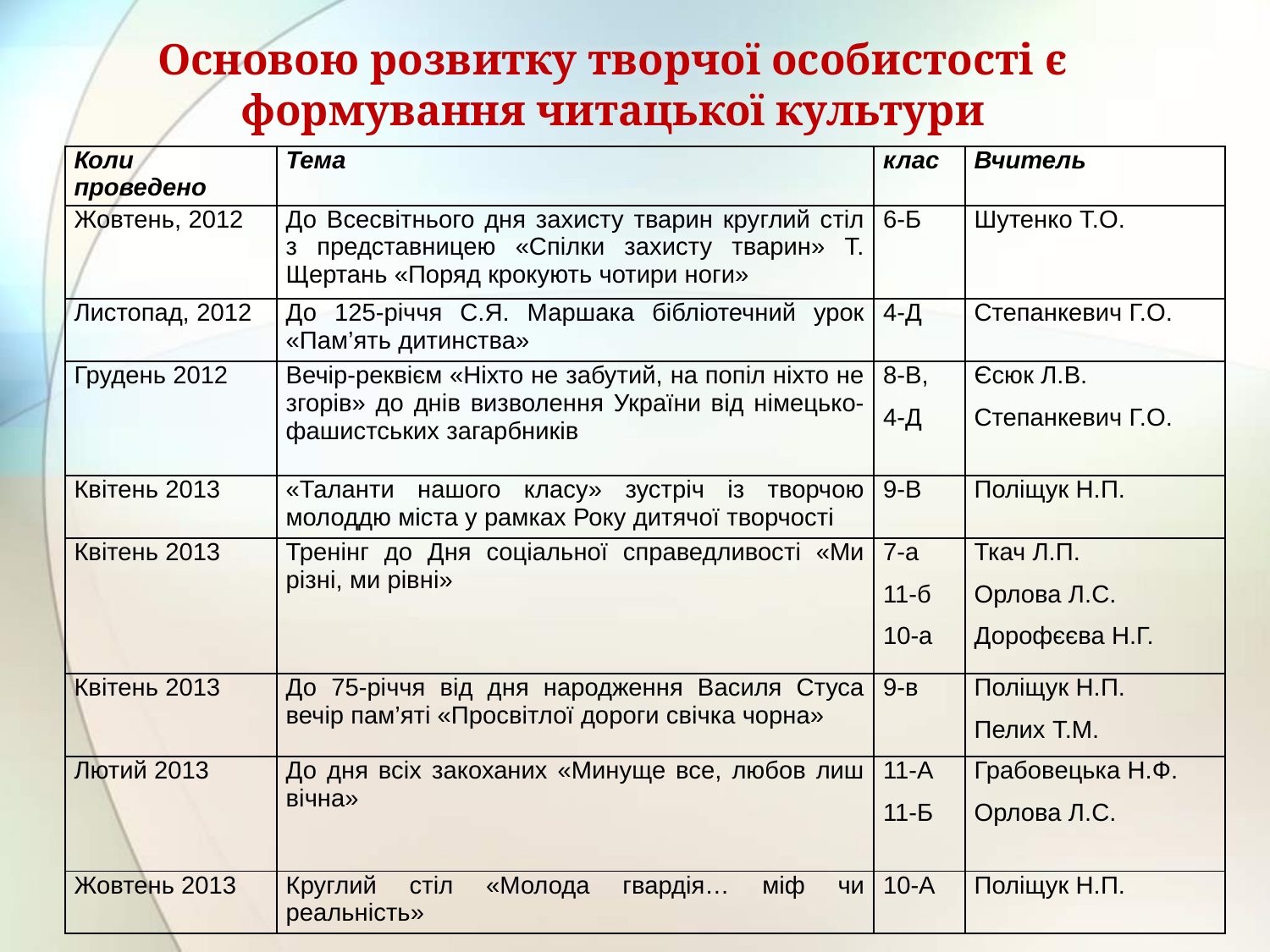

Основою розвитку творчої особистості є формування читацької культури
| Коли проведено | Тема | клас | Вчитель |
| --- | --- | --- | --- |
| Жовтень, 2012 | До Всесвітнього дня захисту тварин круглий стіл з представницею «Спілки захисту тварин» Т. Щертань «Поряд крокують чотири ноги» | 6-Б | Шутенко Т.О. |
| Листопад, 2012 | До 125-річчя С.Я. Маршака бібліотечний урок «Пам’ять дитинства» | 4-Д | Степанкевич Г.О. |
| Грудень 2012 | Вечір-реквієм «Ніхто не забутий, на попіл ніхто не згорів» до днів визволення України від німецько-фашистських загарбників | 8-В, 4-Д | Єсюк Л.В. Степанкевич Г.О. |
| Квітень 2013 | «Таланти нашого класу» зустріч із творчою молоддю міста у рамках Року дитячої творчості | 9-В | Поліщук Н.П. |
| Квітень 2013 | Тренінг до Дня соціальної справедливості «Ми різні, ми рівні» | 7-а 11-б 10-а | Ткач Л.П. Орлова Л.С. Дорофєєва Н.Г. |
| Квітень 2013 | До 75-річчя від дня народження Василя Стуса вечір пам’яті «Просвітлої дороги свічка чорна» | 9-в | Поліщук Н.П. Пелих Т.М. |
| Лютий 2013 | До дня всіх закоханих «Минуще все, любов лиш вічна» | 11-А 11-Б | Грабовецька Н.Ф. Орлова Л.С. |
| Жовтень 2013 | Круглий стіл «Молода гвардія… міф чи реальність» | 10-А | Поліщук Н.П. |